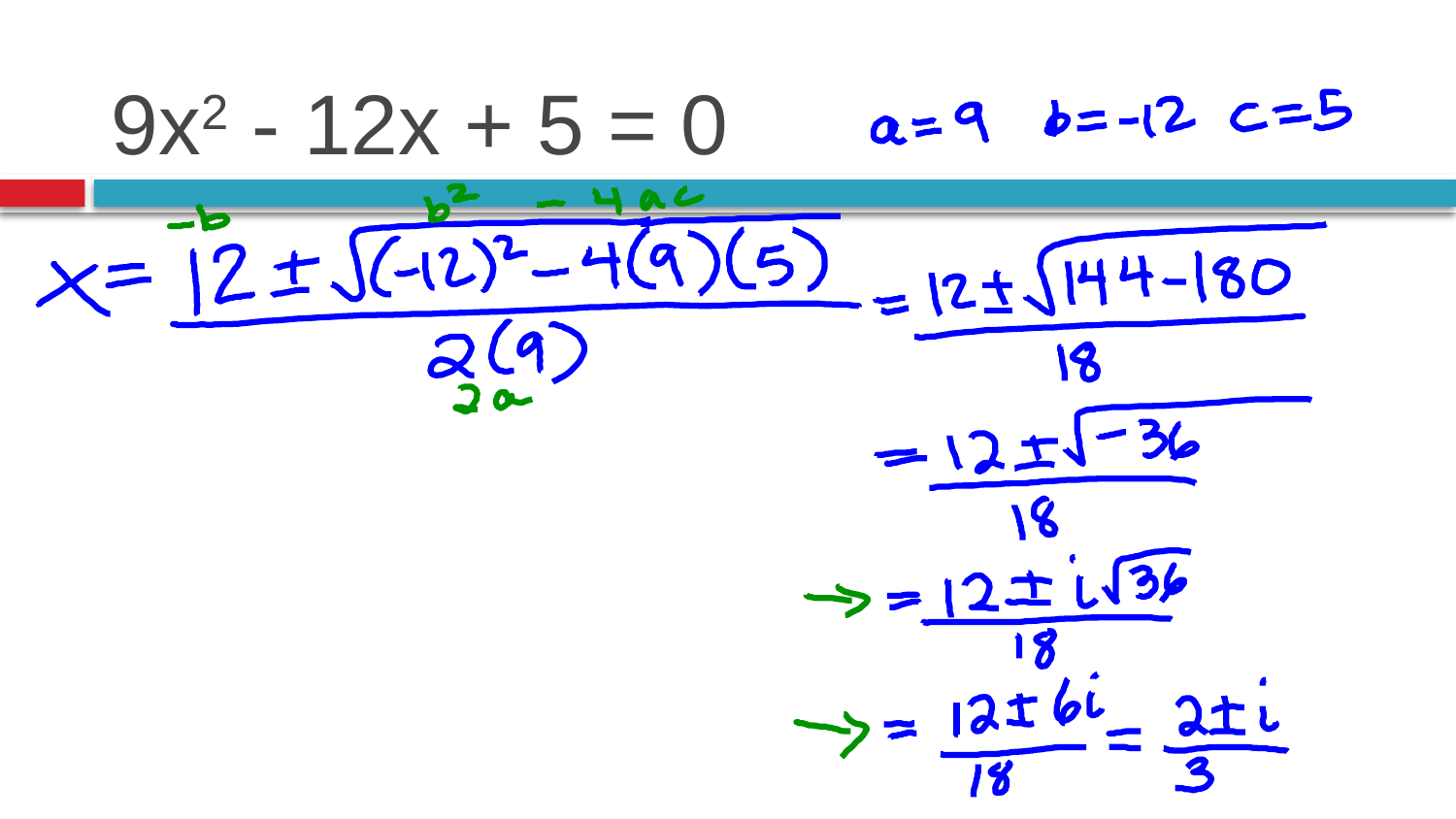

# 9x2 - 12x + 5 = 0